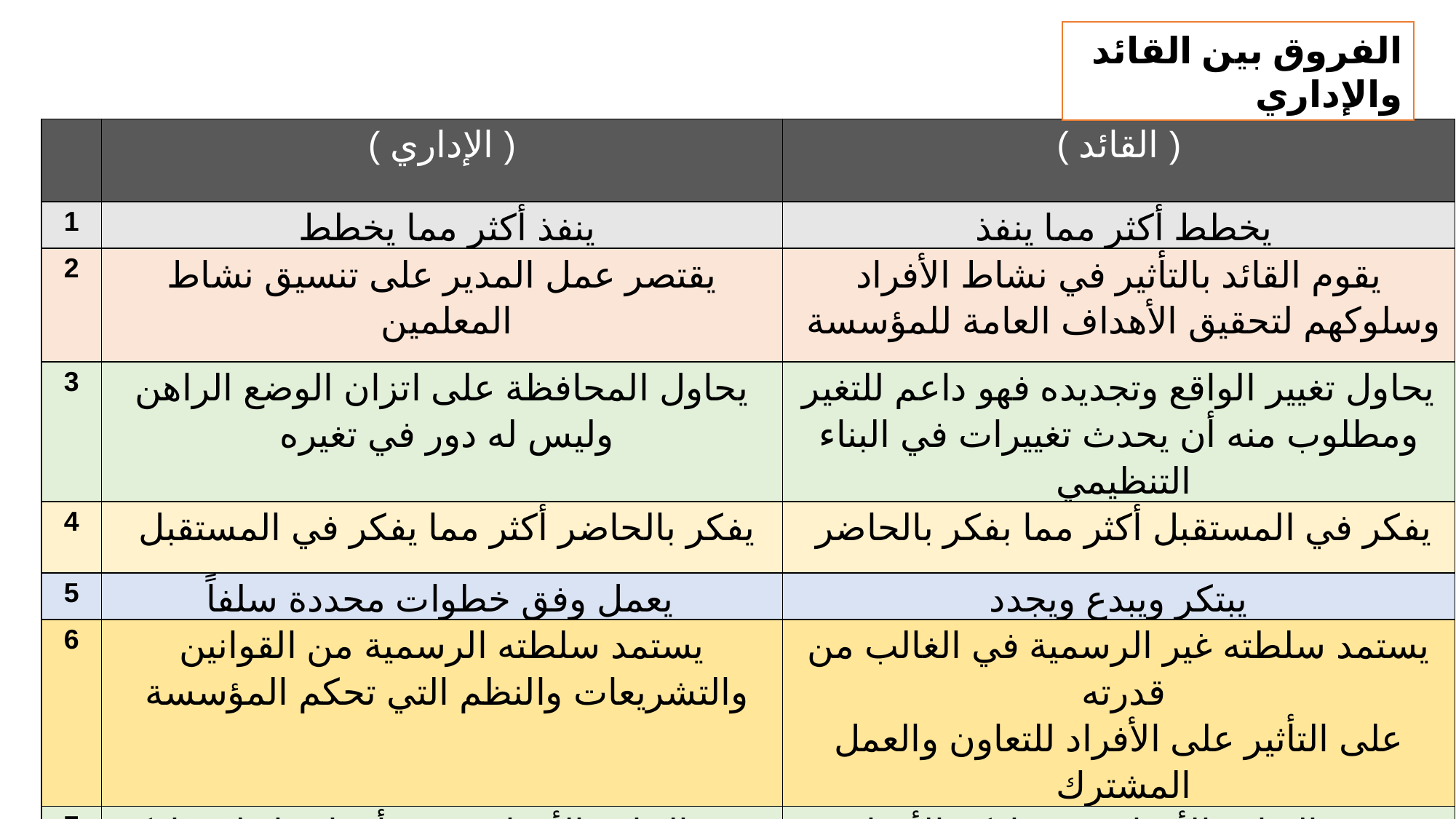

الفروق بين القائد والإداري
|  | ( الإداري ) | ( القائد ) |
| --- | --- | --- |
| 1 | ينفذ أكثر مما يخطط | يخطط أكثر مما ينفذ |
| 2 | يقتصر عمل المدير على تنسيق نشاط المعلمين | يقوم القائد بالتأثير في نشاط الأفراد وسلوكهم لتحقيق الأهداف العامة للمؤسسة |
| 3 | يحاول المحافظة على اتزان الوضع الراهن وليس له دور في تغيره | يحاول تغيير الواقع وتجديده فهو داعم للتغير ومطلوب منه أن يحدث تغييرات في البناء التنظيمي |
| 4 | يفكر بالحاضر أكثر مما يفكر في المستقبل | يفكر في المستقبل أكثر مما بفكر بالحاضر |
| 5 | يعمل وفق خطوات محددة سلفاً | يبتكر ويبدع ويجدد |
| 6 | يستمد سلطته الرسمية من القوانين والتشريعات والنظم التي تحكم المؤسسة | يستمد سلطته غير الرسمية في الغالب من قدرته على التأثير على الأفراد للتعاون والعمل المشترك |
| 7 | تحدد الإدارة الأهداف دون أي اعتبار لمشاركة الأفراد | تحدد القيادة الأهداف بمشاركة الأفراد |